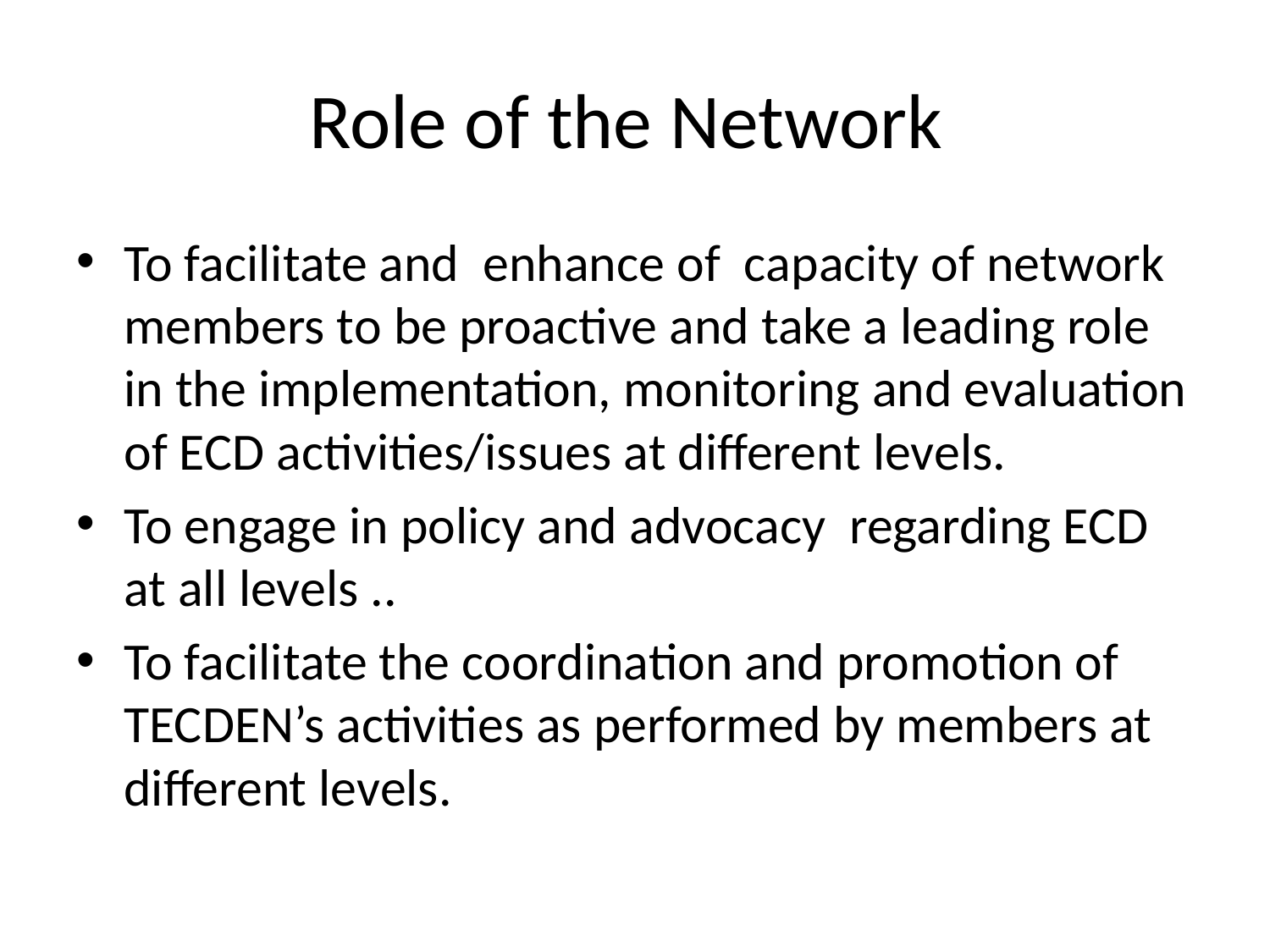

# Role of the Network
To facilitate and  enhance of  capacity of network members to be proactive and take a leading role in the implementation, monitoring and evaluation of ECD activities/issues at different levels.
To engage in policy and advocacy  regarding ECD at all levels ..
To facilitate the coordination and promotion of TECDEN’s activities as performed by members at different levels.